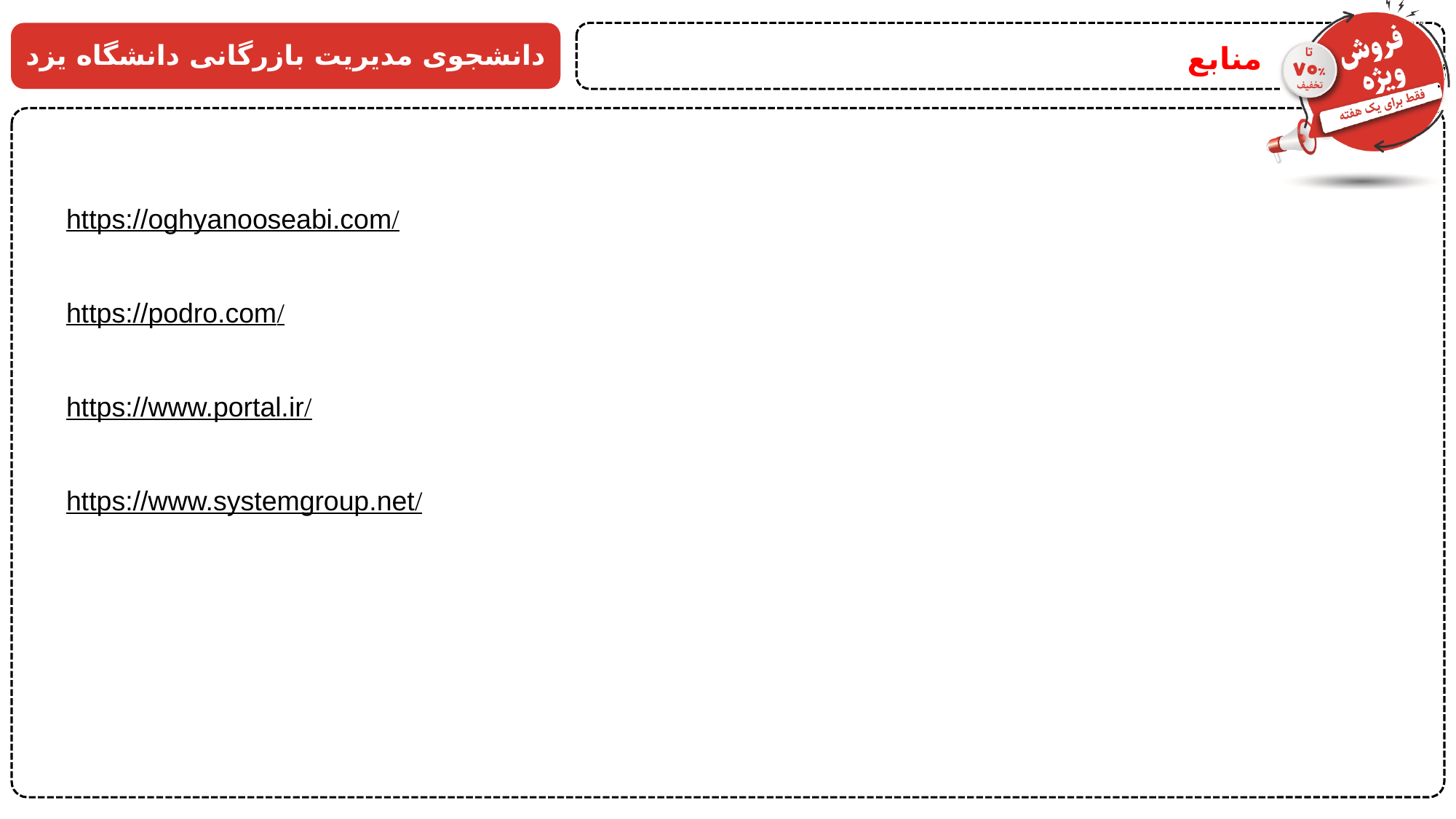

دانشجوی مدیریت بازرگانی دانشگاه یزد
منابع
https://oghyanooseabi.com/
https://podro.com/
https://www.portal.ir/
https://www.systemgroup.net/